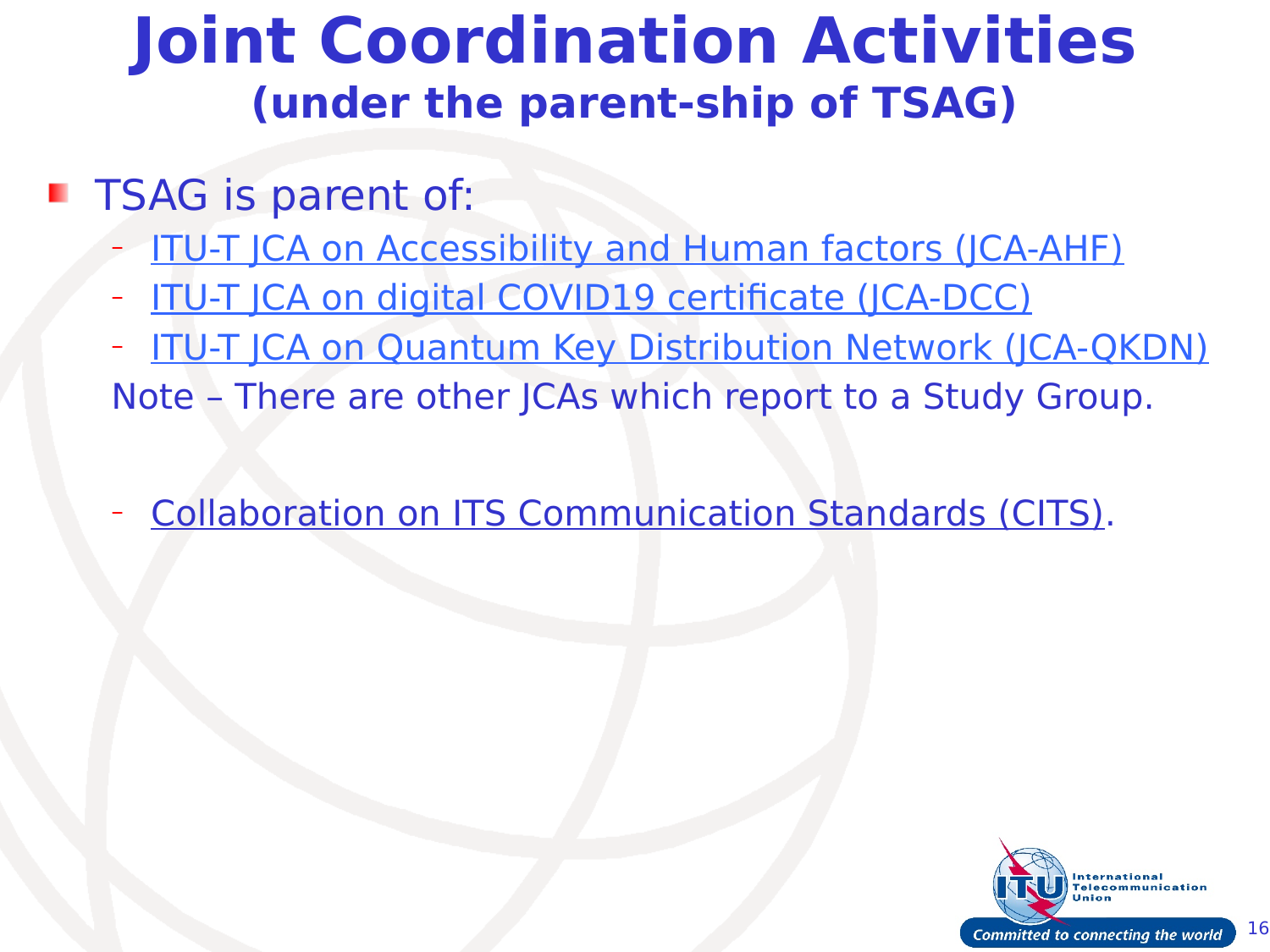

# Joint Coordination Activities (under the parent-ship of TSAG)
TSAG is parent of:
ITU-T JCA on Accessibility and Human factors (JCA-AHF)
ITU-T JCA on digital COVID19 certificate (JCA-DCC)​
ITU-T JCA on Quantum Key Distribution Network (JCA-QKDN)
Note – There are other JCAs which report to a Study Group.

Collaboration on ITS Communication Standards (CITS).

16